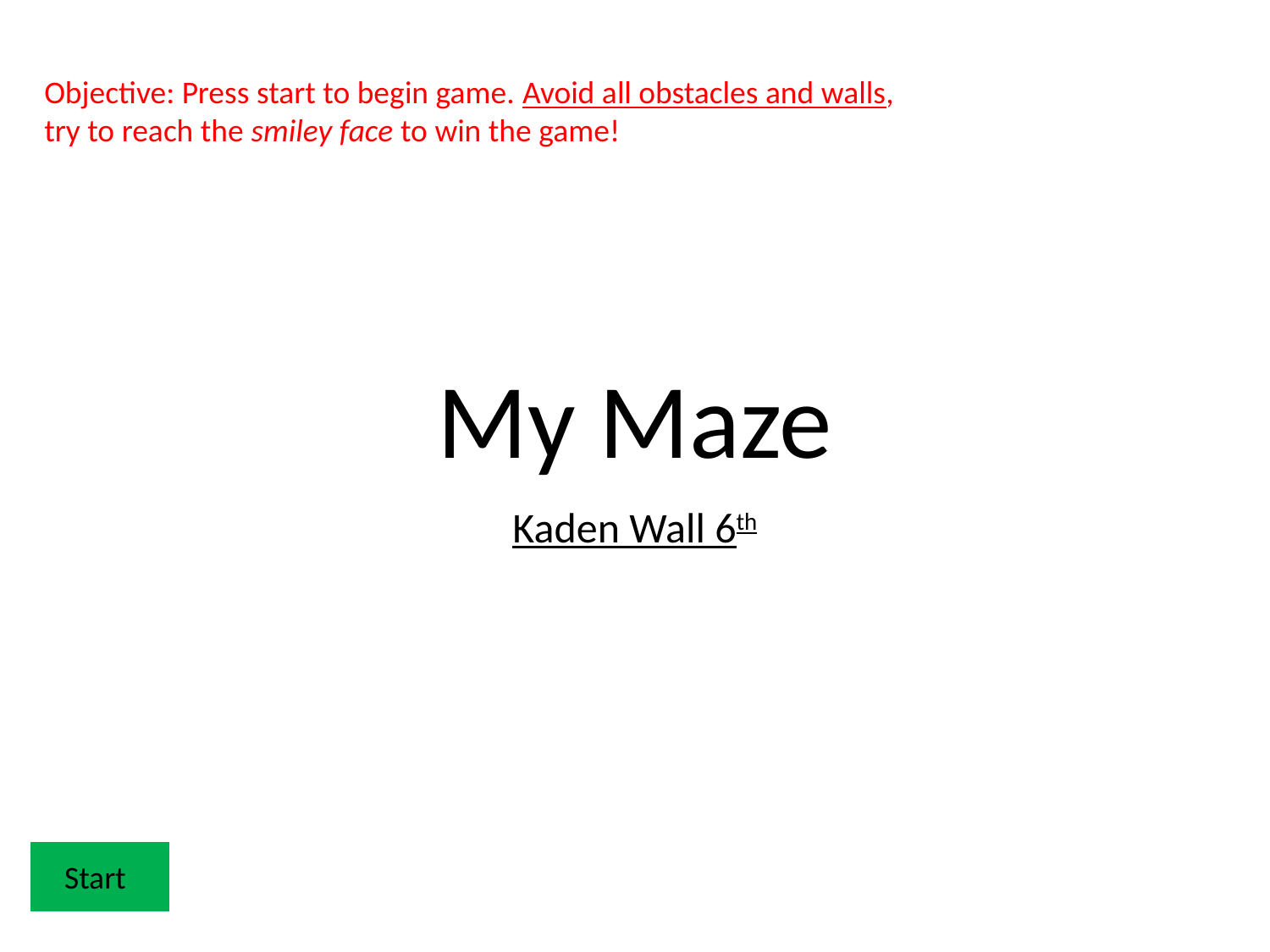

Objective: Press start to begin game. Avoid all obstacles and walls, try to reach the smiley face to win the game!
# My Maze
Kaden Wall 6th

Start